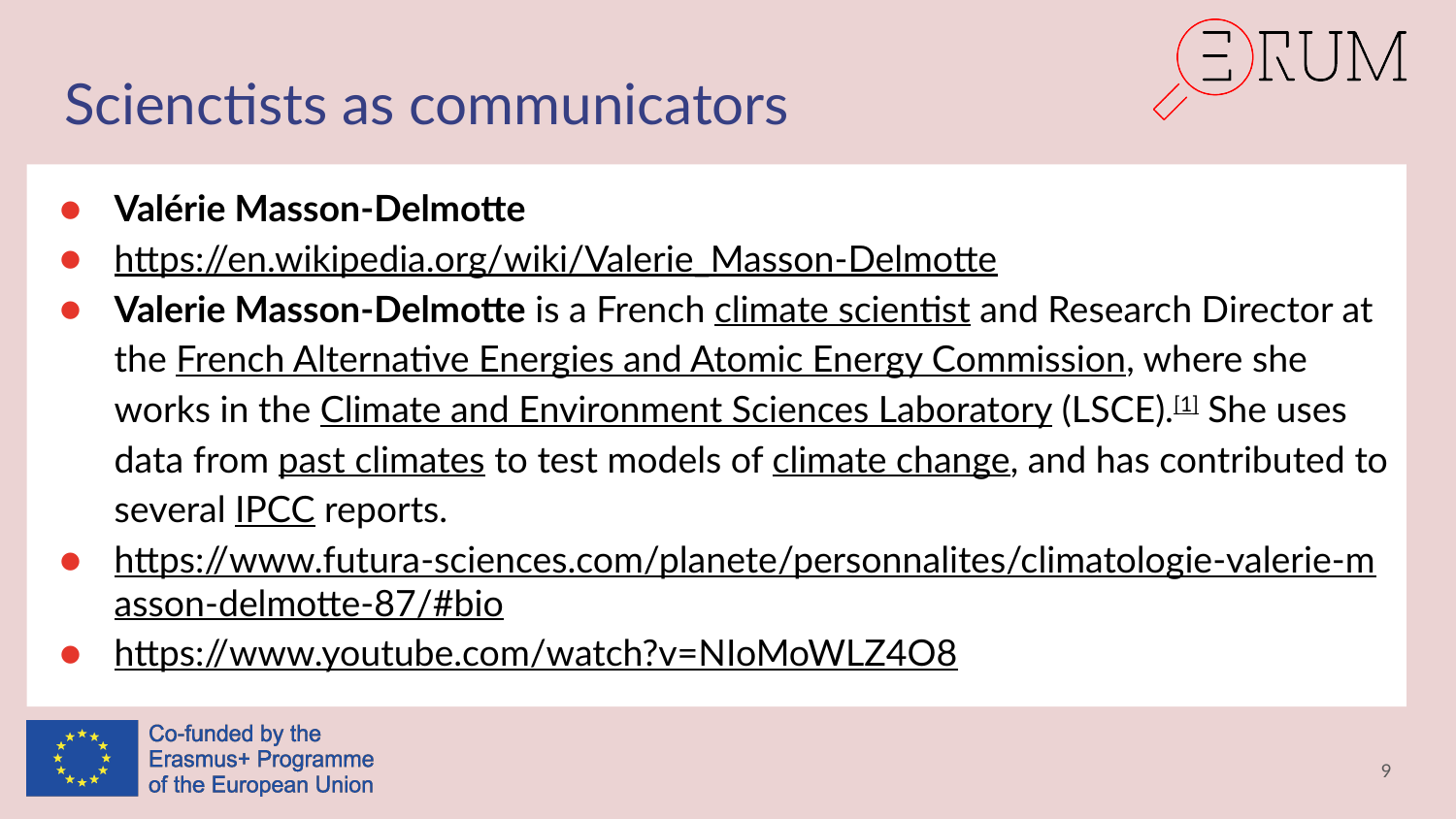

# Scienctists as communicators
Valérie Masson-Delmotte
https://en.wikipedia.org/wiki/Valerie_Masson-Delmotte
Valerie Masson-Delmotte is a French climate scientist and Research Director at the French Alternative Energies and Atomic Energy Commission, where she works in the Climate and Environment Sciences Laboratory (LSCE).[1] She uses data from past climates to test models of climate change, and has contributed to several IPCC reports.
https://www.futura-sciences.com/planete/personnalites/climatologie-valerie-masson-delmotte-87/#bio
https://www.youtube.com/watch?v=NIoMoWLZ4O8

9